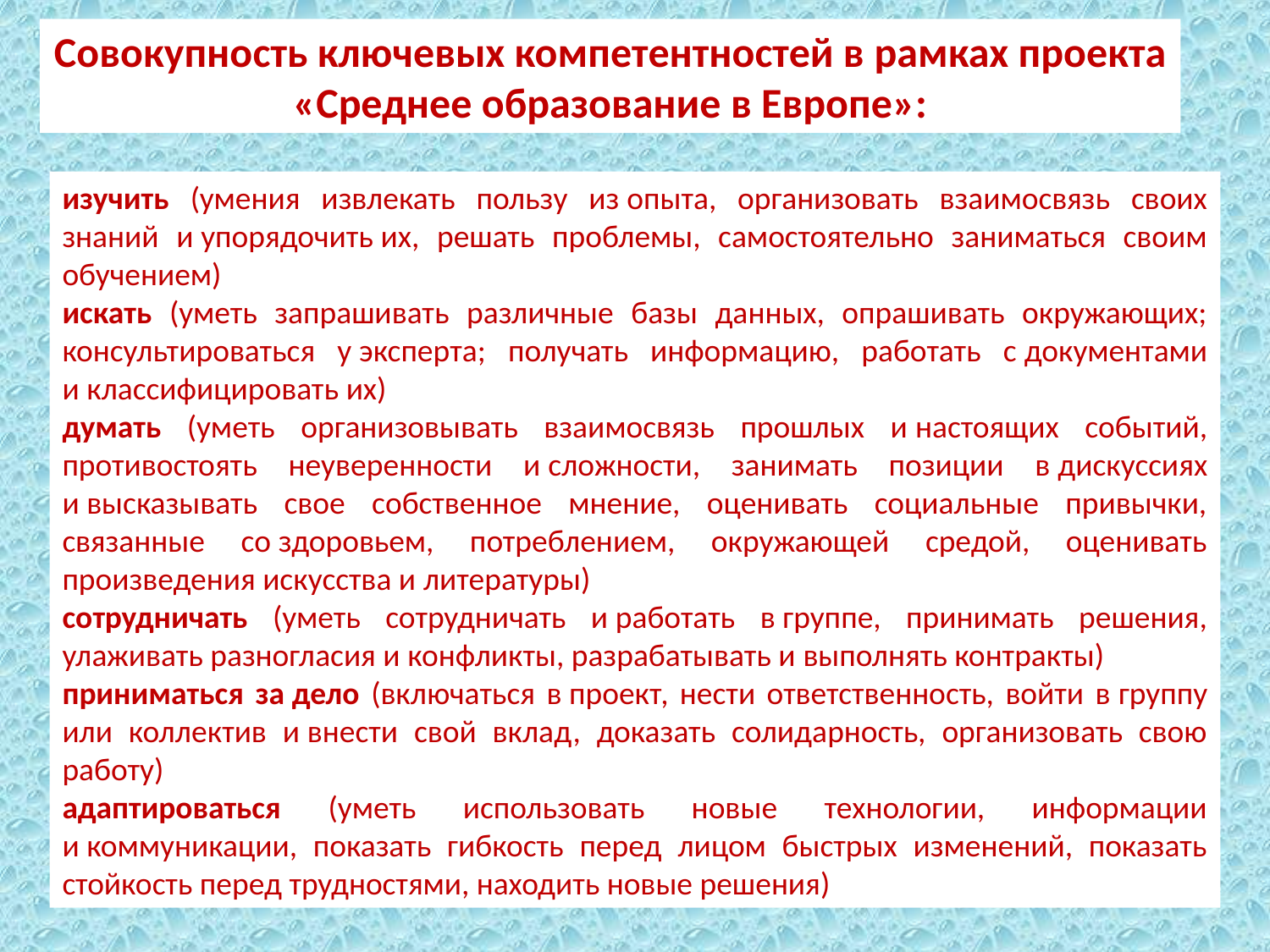

Совокупность ключевых компетентностей в рамках проекта «Среднее образование в Европе»:
изучить (умения извлекать пользу из опыта, организовать взаимосвязь своих знаний и упорядочить их, решать проблемы, самостоятельно заниматься своим обучением)
искать (уметь запрашивать различные базы данных, опрашивать окружающих; консультироваться у эксперта; получать информацию, работать с документами и классифицировать их)
думать (уметь организовывать взаимосвязь прошлых и настоящих событий, противостоять неуверенности и сложности, занимать позиции в дискуссиях и высказывать свое собственное мнение, оценивать социальные привычки, связанные со здоровьем, потреблением, окружающей средой, оценивать произведения искусства и литературы)
сотрудничать (уметь сотрудничать и работать в группе, принимать решения, улаживать разногласия и конфликты, разрабатывать и выполнять контракты)
приниматься за дело (включаться в проект, нести ответственность, войти в группу или коллектив и внести свой вклад, доказать солидарность, организовать свою работу)
адаптироваться (уметь использовать новые технологии, информации и коммуникации, показать гибкость перед лицом быстрых изменений, показать стойкость перед трудностями, находить новые решения)